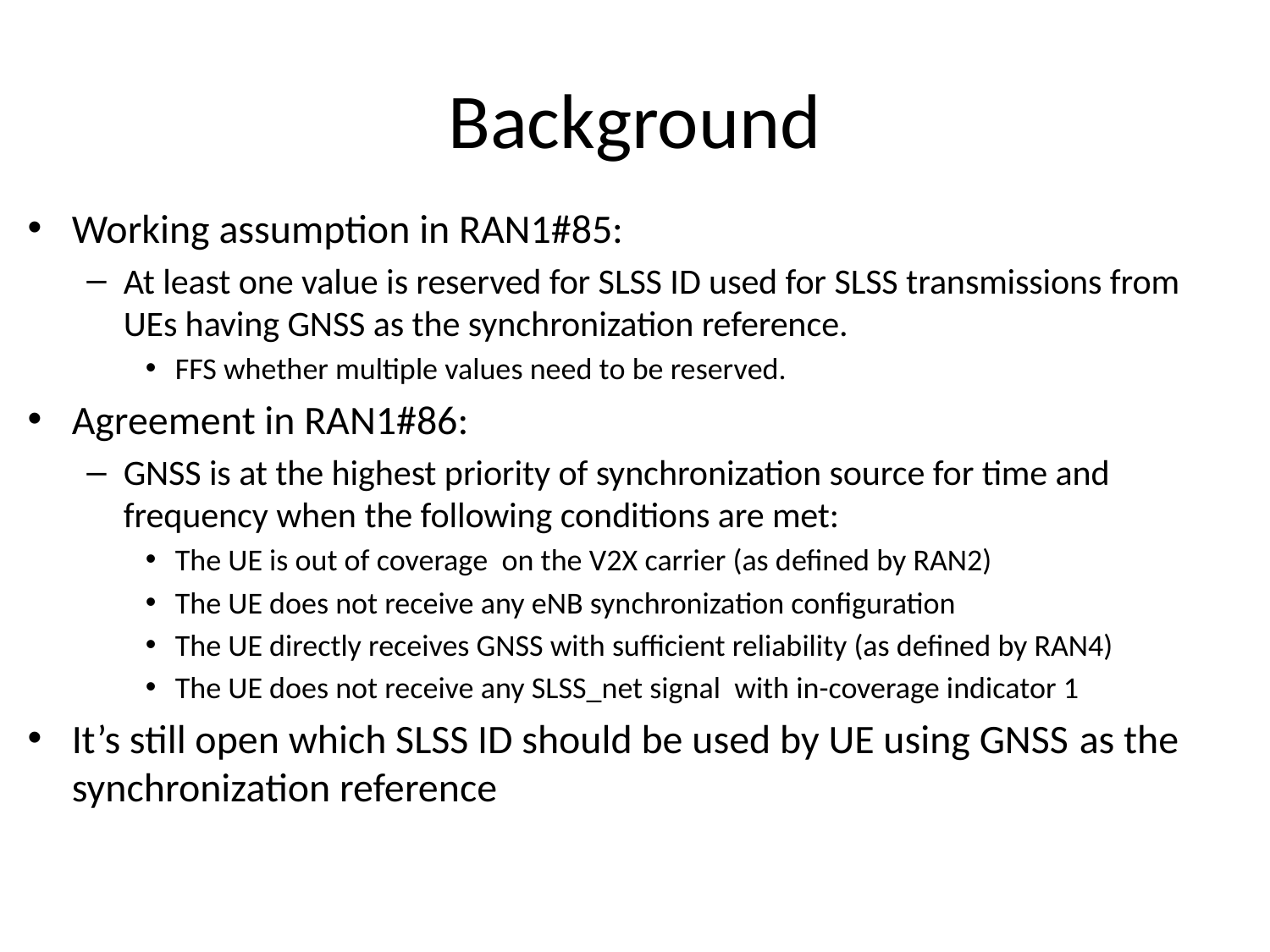

# Background
Working assumption in RAN1#85:
At least one value is reserved for SLSS ID used for SLSS transmissions from UEs having GNSS as the synchronization reference.
FFS whether multiple values need to be reserved.
Agreement in RAN1#86:
GNSS is at the highest priority of synchronization source for time and frequency when the following conditions are met:
The UE is out of coverage  on the V2X carrier (as defined by RAN2)
The UE does not receive any eNB synchronization configuration
The UE directly receives GNSS with sufficient reliability (as defined by RAN4)
The UE does not receive any SLSS_net signal  with in-coverage indicator 1
It’s still open which SLSS ID should be used by UE using GNSS as the synchronization reference